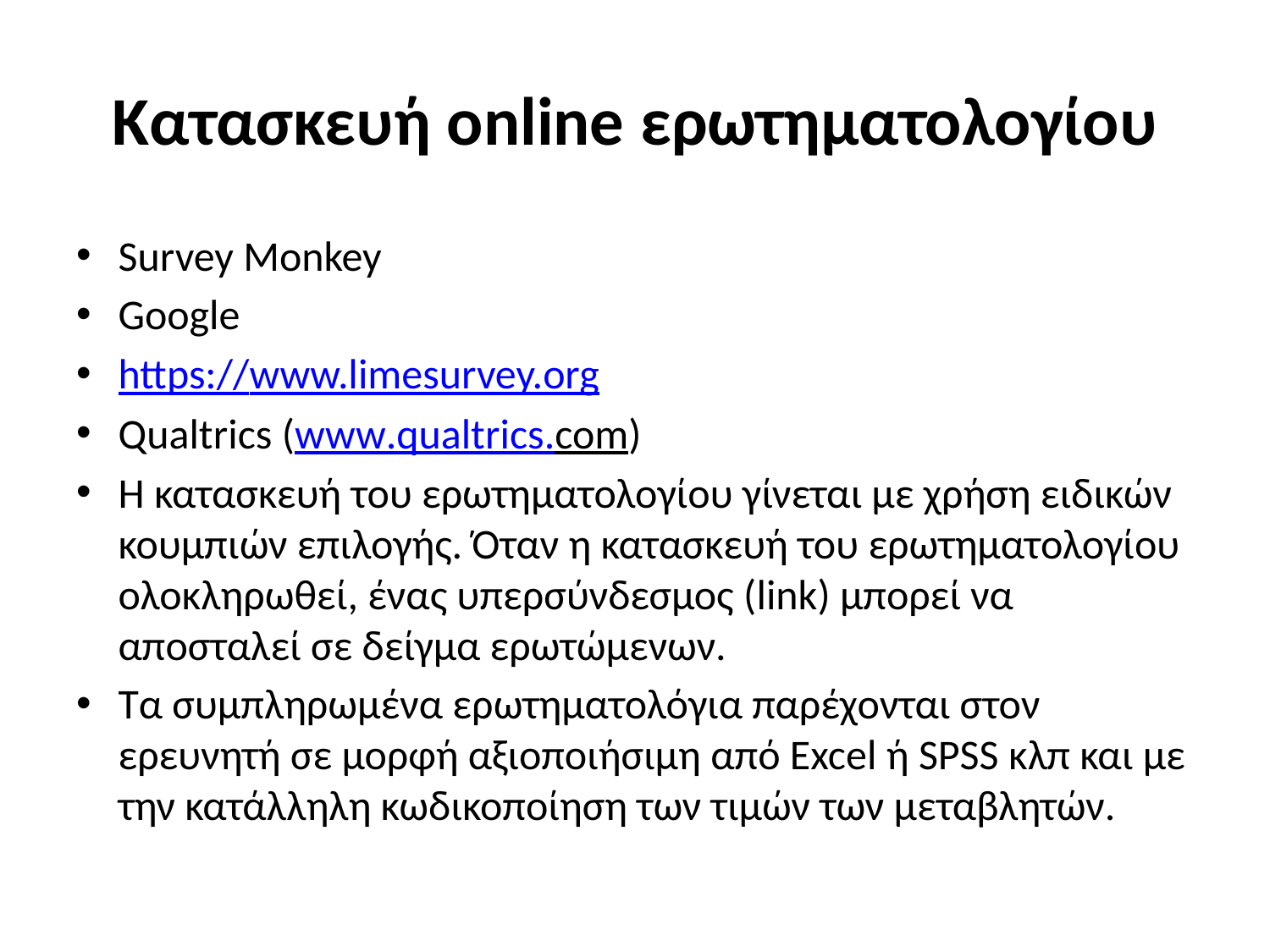

# Κατασκευή online ερωτηματολογίου
Survey Monkey
Google
https://www.limesurvey.org
Qualtrics (www.qualtrics.com)
Η κατασκευή του ερωτηματολογίου γίνεται με χρήση ειδικών κουμπιών επιλογής. Όταν η κατασκευή του ερωτηματολογίου ολοκληρωθεί, ένας υπερσύνδεσμος (link) μπορεί να αποσταλεί σε δείγμα ερωτώμενων.
Τα συμπληρωμένα ερωτηματολόγια παρέχονται στον ερευνητή σε μορφή αξιοποιήσιμη από Excel ή SPSS κλπ και με την κατάλληλη κωδικοποίηση των τιμών των μεταβλητών.